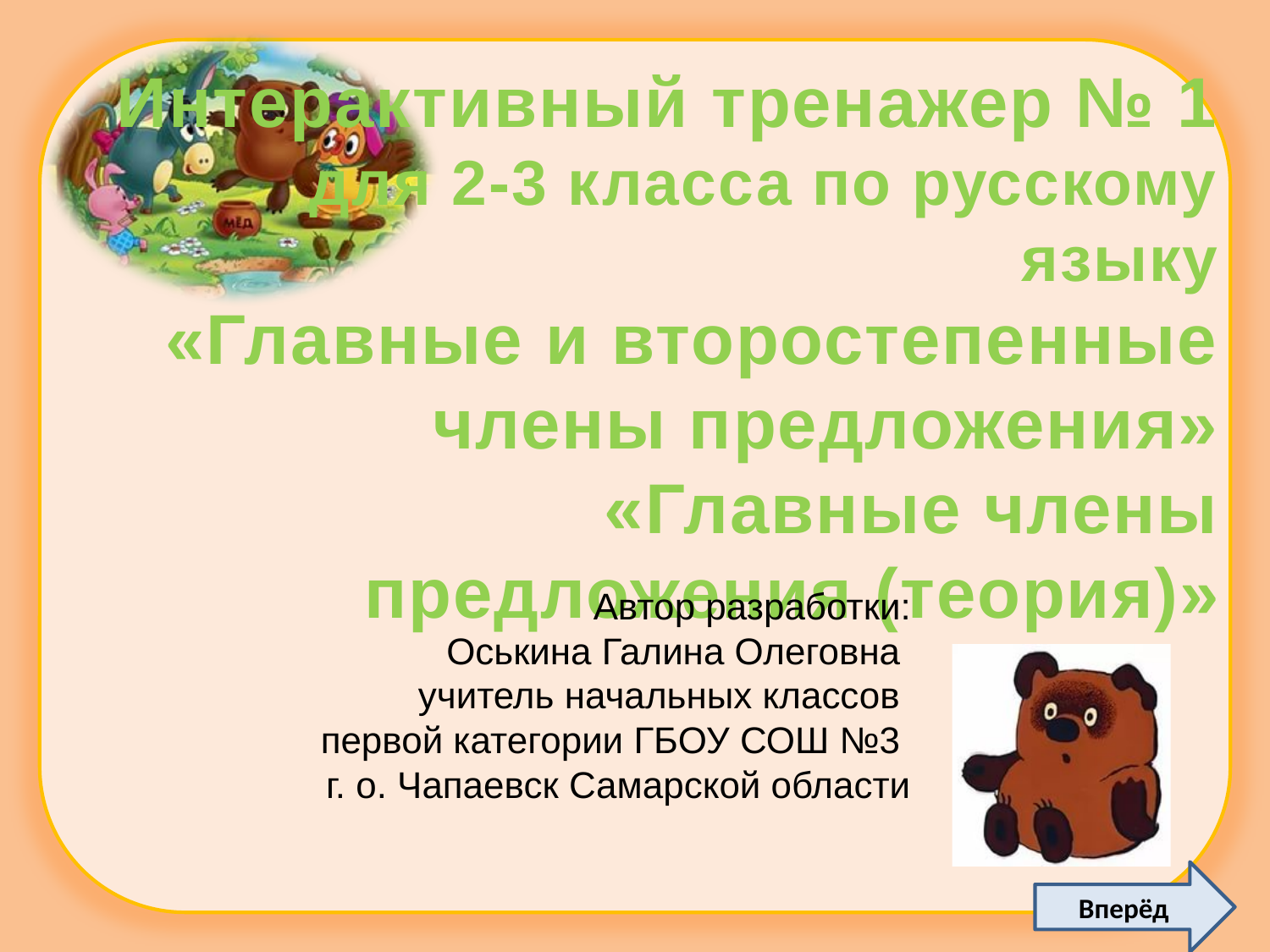

# Интерактивный тренажер № 1 для 2-3 класса по русскому языку «Главные и второстепенные члены предложения» «Главные члены предложения (теория)»
Автор разработки:
Оськина Галина Олеговна
учитель начальных классов
первой категории ГБОУ СОШ №3
г. о. Чапаевск Самарской области
Вперёд